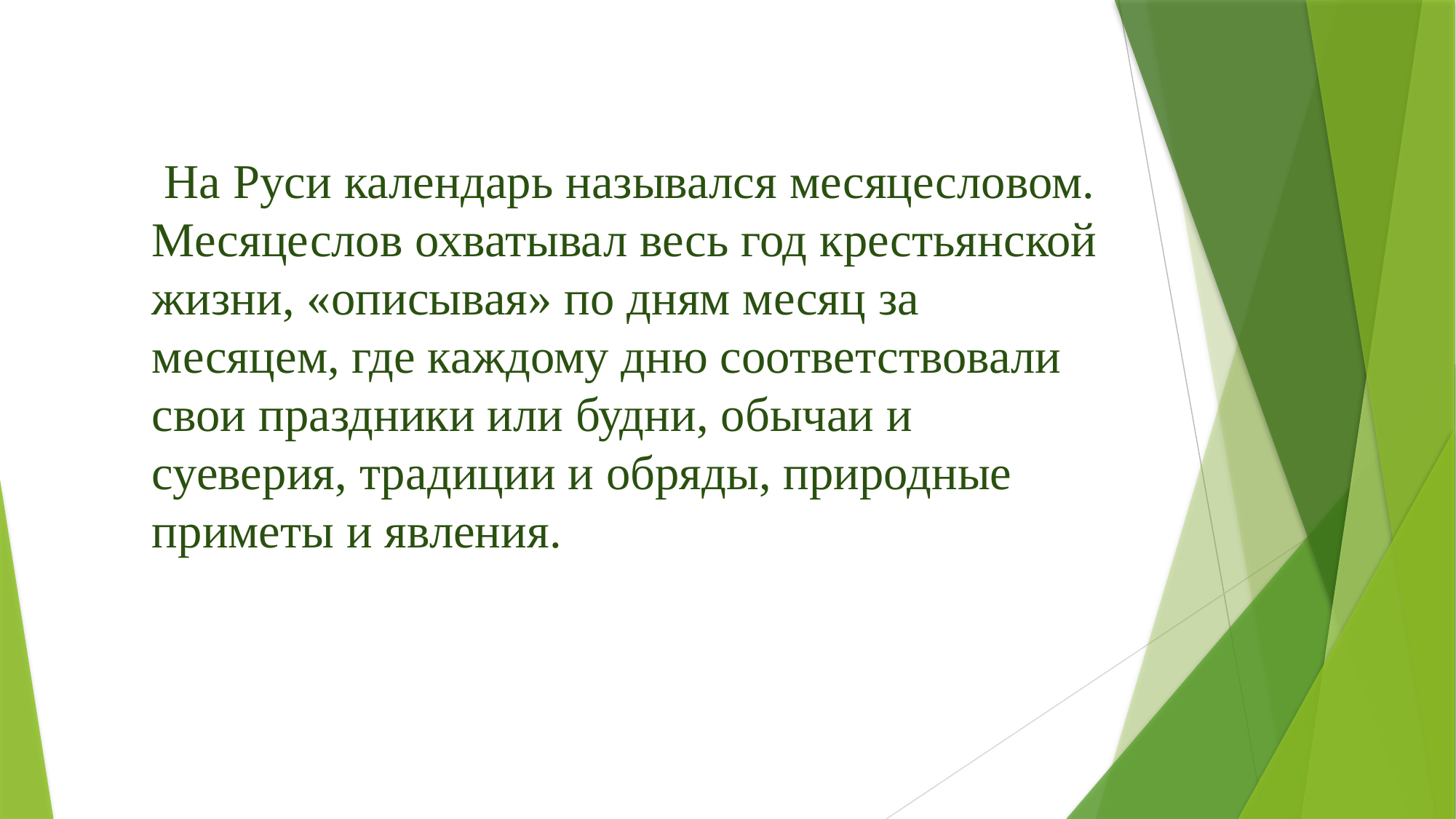

На Руси календарь назывался месяцесловом. Месяцеслов охватывал весь год крестьянской жизни, «описывая» по дням месяц за месяцем, где каждому дню соответствовали свои праздники или будни, обычаи и суеверия, традиции и обряды, природные приметы и явления.